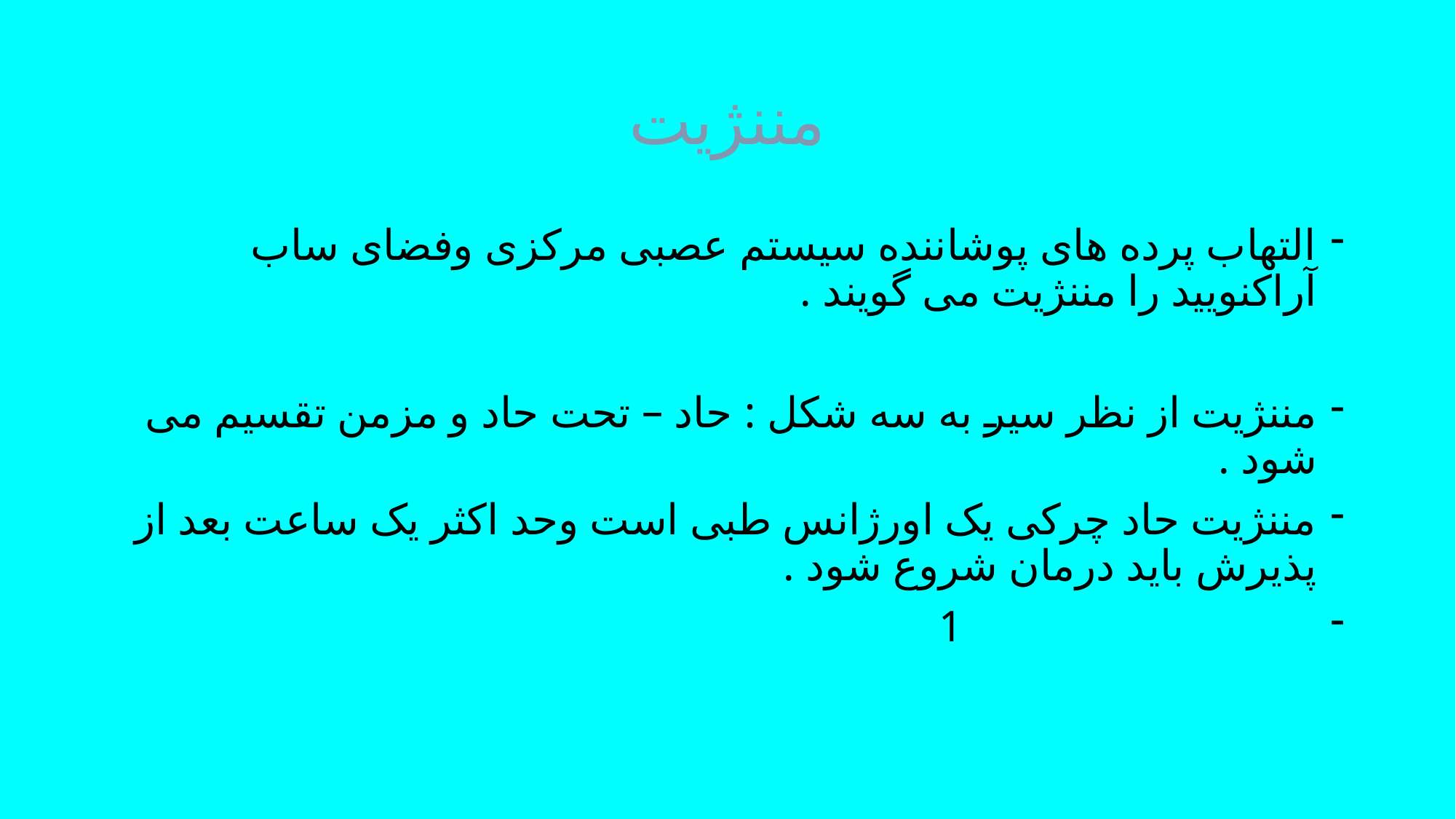

# مننژیت
التهاب پرده های پوشاننده سیستم عصبی مرکزی وفضای ساب آراکنویید را مننژیت می گویند .

مننژیت از نظر سیر به سه شکل : حاد – تحت حاد و مزمن تقسیم می شود .
مننژیت حاد چرکی یک اورژانس طبی است وحد اکثر یک ساعت بعد از پذیرش باید درمان شروع شود .
                                1